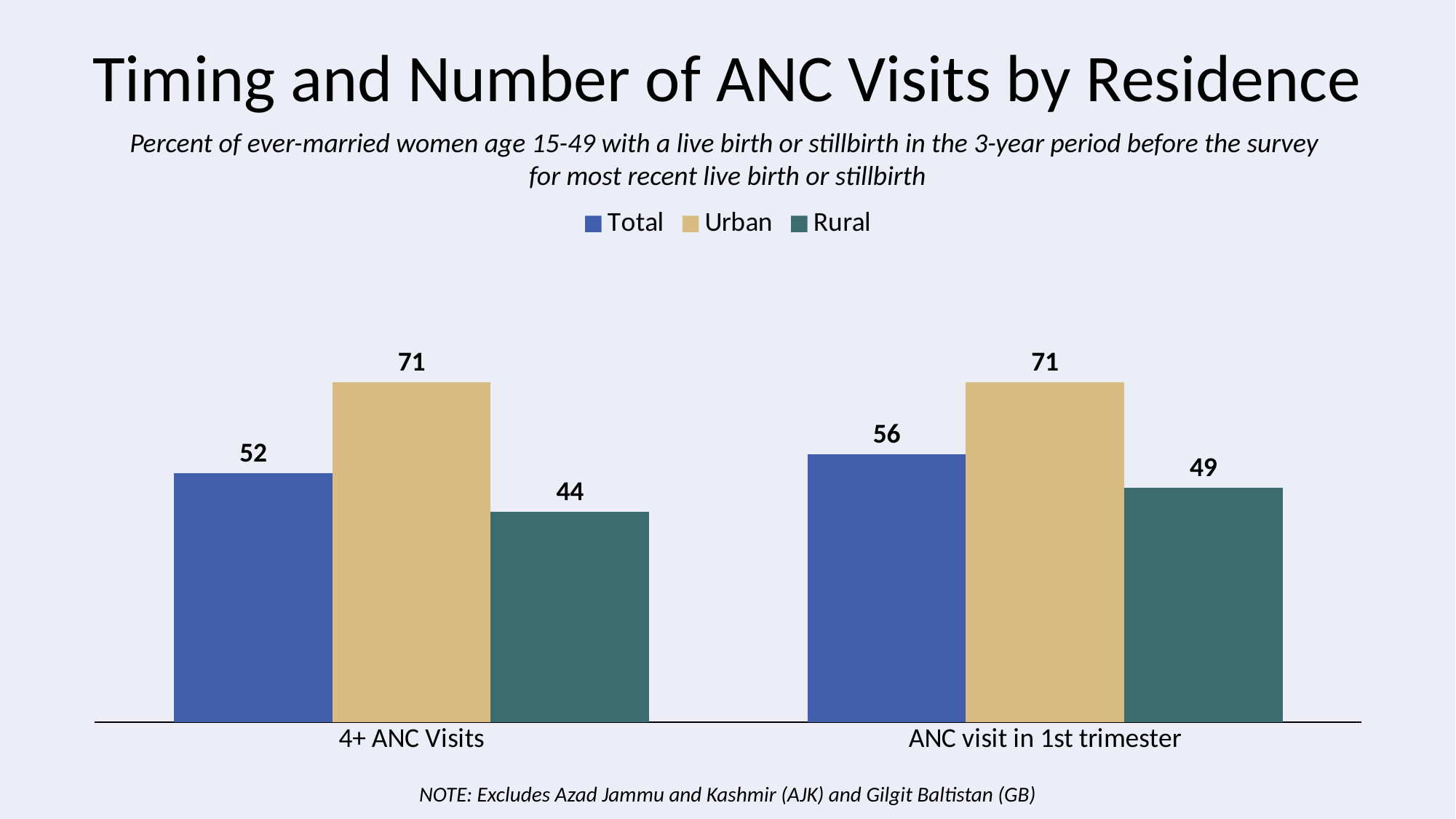

# Timing and Number of ANC Visits by Residence
Percent of ever-married women age 15-49 with a live birth or stillbirth in the 3-year period before the survey
for most recent live birth or stillbirth

### Chart

| Category | Total | Urban | Rural |
|---|---|---|---|
| 4+ ANC Visits | 52.0 | 71.0 | 44.0 |
| ANC visit in 1st trimester | 56.0 | 71.0 | 49.0 |
NOTE: Excludes Azad Jammu and Kashmir (AJK) and Gilgit Baltistan (GB)